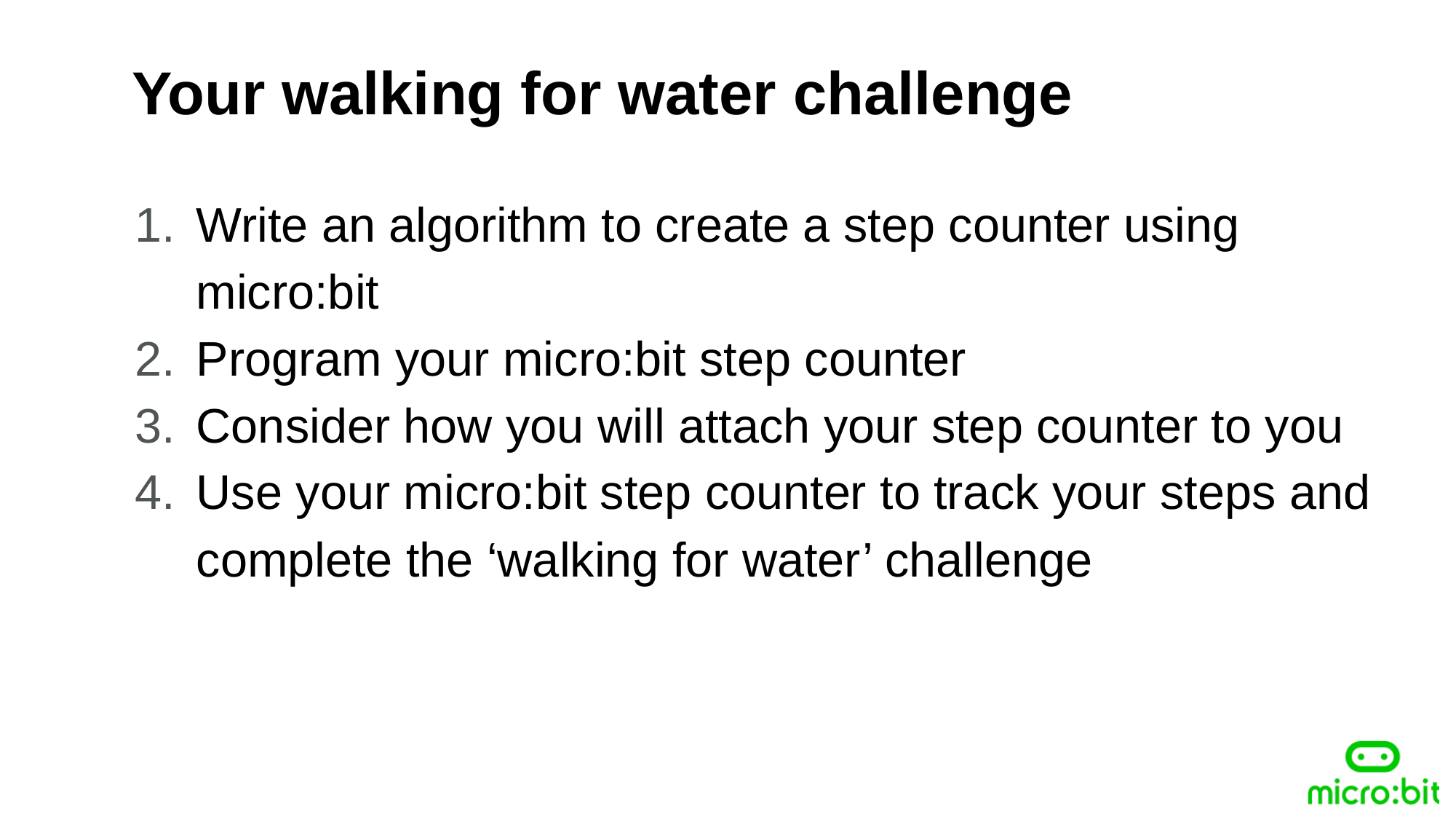

Your walking for water challenge

Write an algorithm to create a step counter using micro:bit
Program your micro:bit step counter
Consider how you will attach your step counter to you
Use your micro:bit step counter to track your steps and complete the ‘walking for water’ challenge